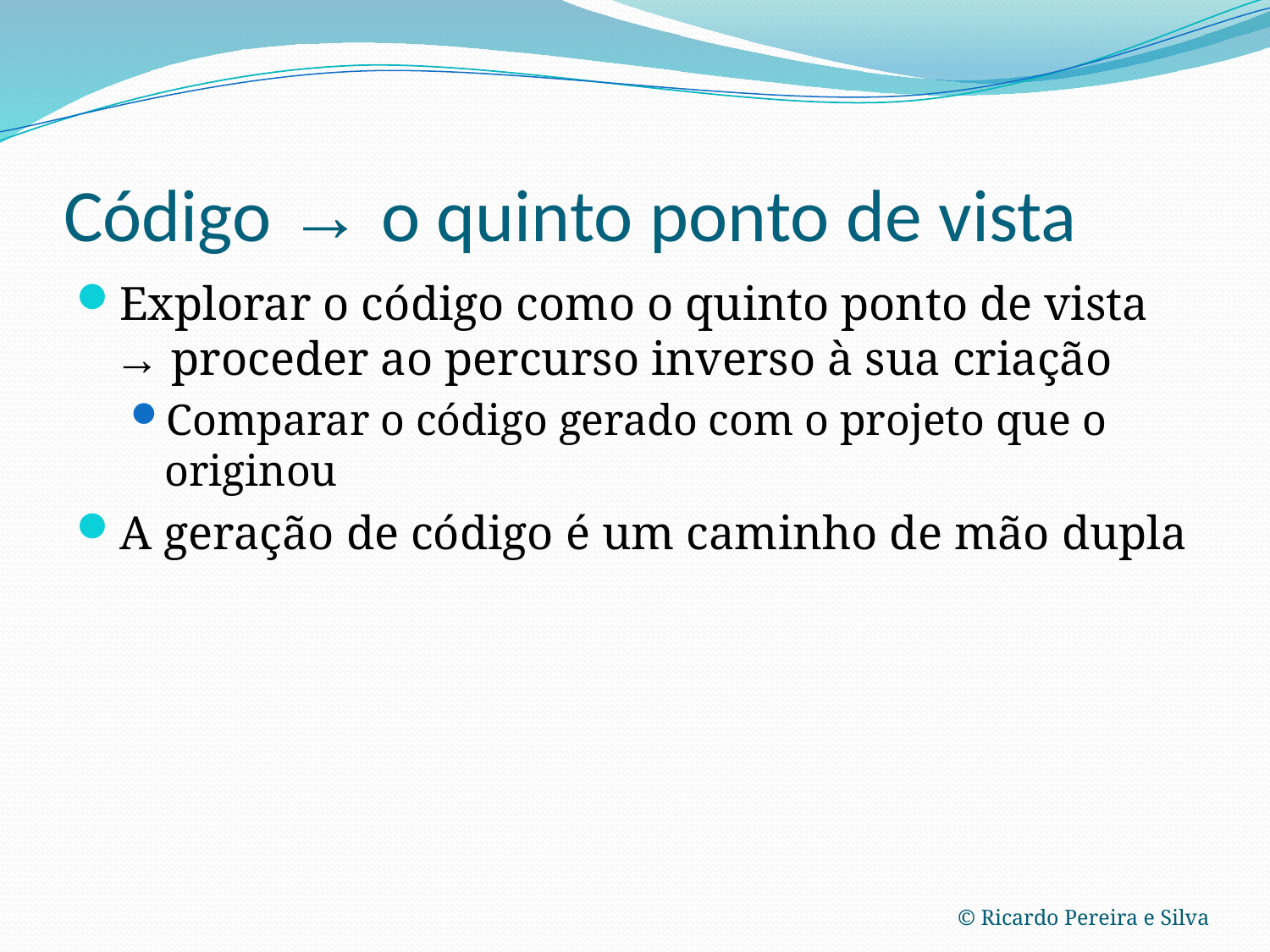

# Código → o quinto ponto de vista
Explorar o código como o quinto ponto de vista → proceder ao percurso inverso à sua criação
Comparar o código gerado com o projeto que o originou
A geração de código é um caminho de mão dupla
© Ricardo Pereira e Silva